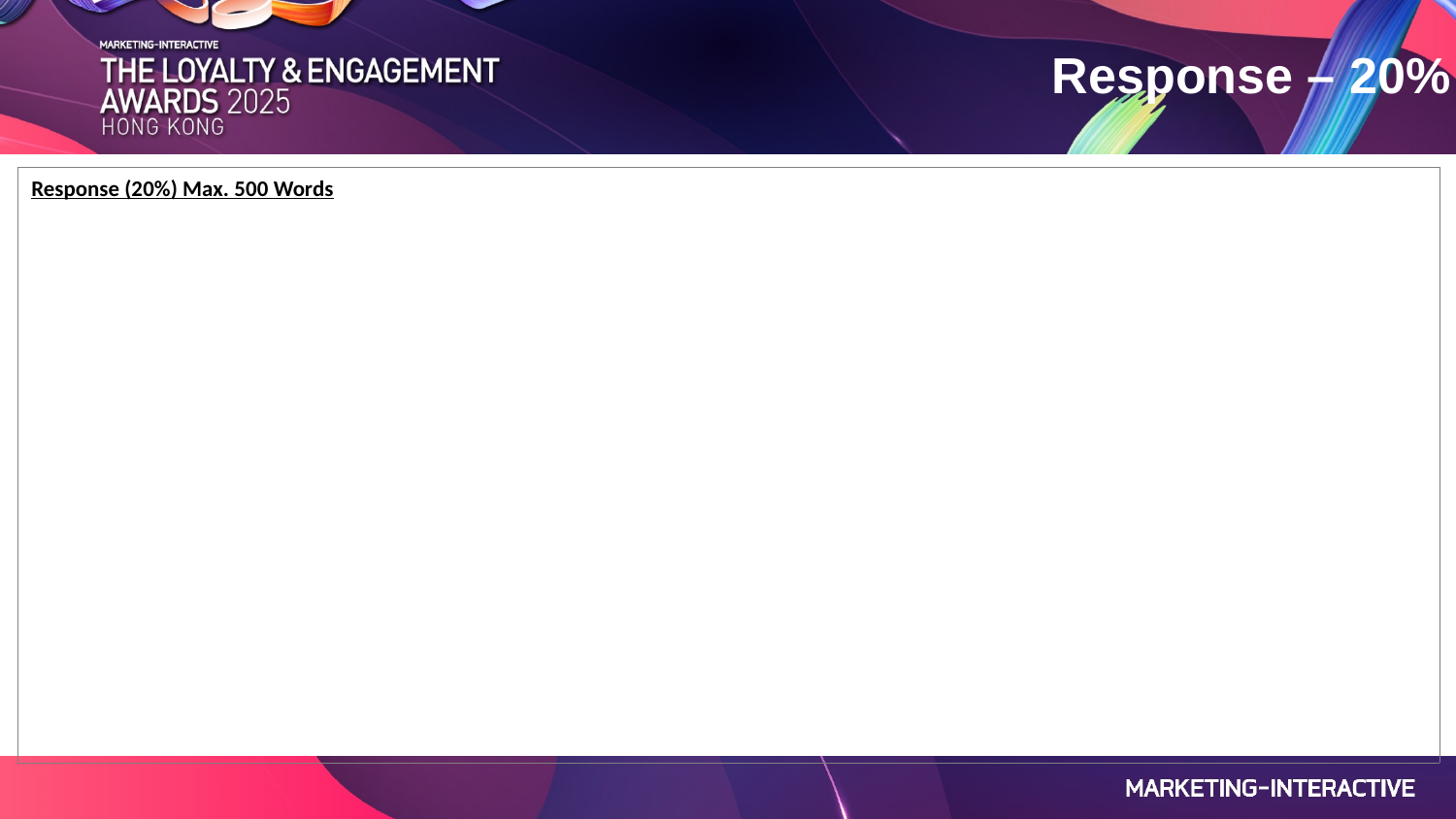

Response – 20%
Response (20%) Max. 500 Words

|  |
| --- |